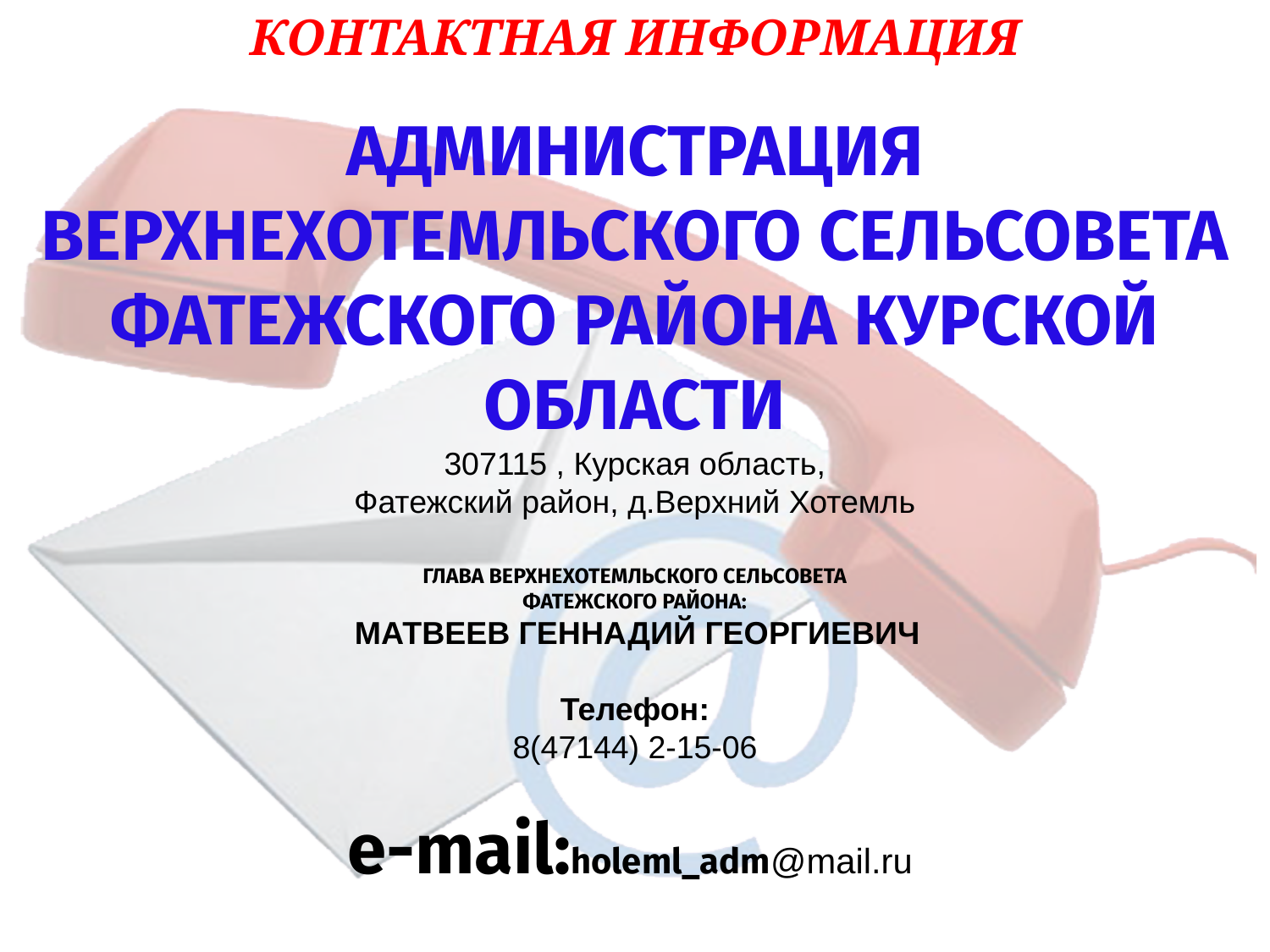

КОНТАКТНАЯ ИНФОРМАЦИЯ
АДМИНИСТРАЦИЯ ВЕРХНЕХОТЕМЛЬСКОГО СЕЛЬСОВЕТА ФАТЕЖСКОГО РАЙОНА КУРСКОЙ ОБЛАСТИ
307115 , Курская область,
Фатежский район, д.Верхний Хотемль

ГЛАВА ВЕРХНЕХОТЕМЛЬСКОГО СЕЛЬСОВЕТА
ФАТЕЖСКОГО РАЙОНА:
 МАТВЕЕВ ГЕННАДИЙ ГЕОРГИЕВИЧ

Телефон:
8(47144) 2-15-06

e-mail:holeml_adm@mail.ru